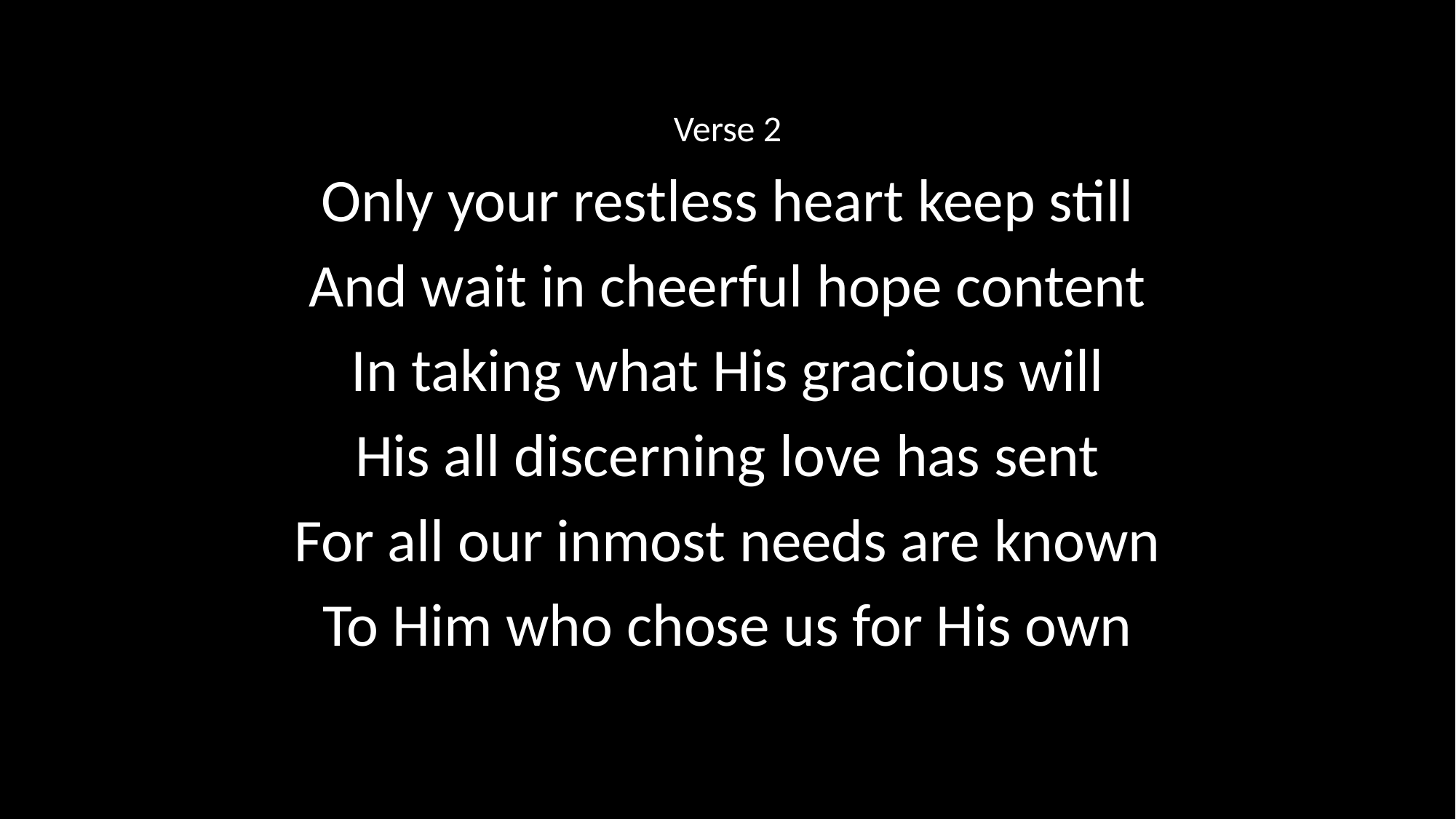

Verse 2
Only your restless heart keep still
And wait in cheerful hope content
In taking what His gracious will
His all discerning love has sent
For all our inmost needs are known
To Him who chose us for His own